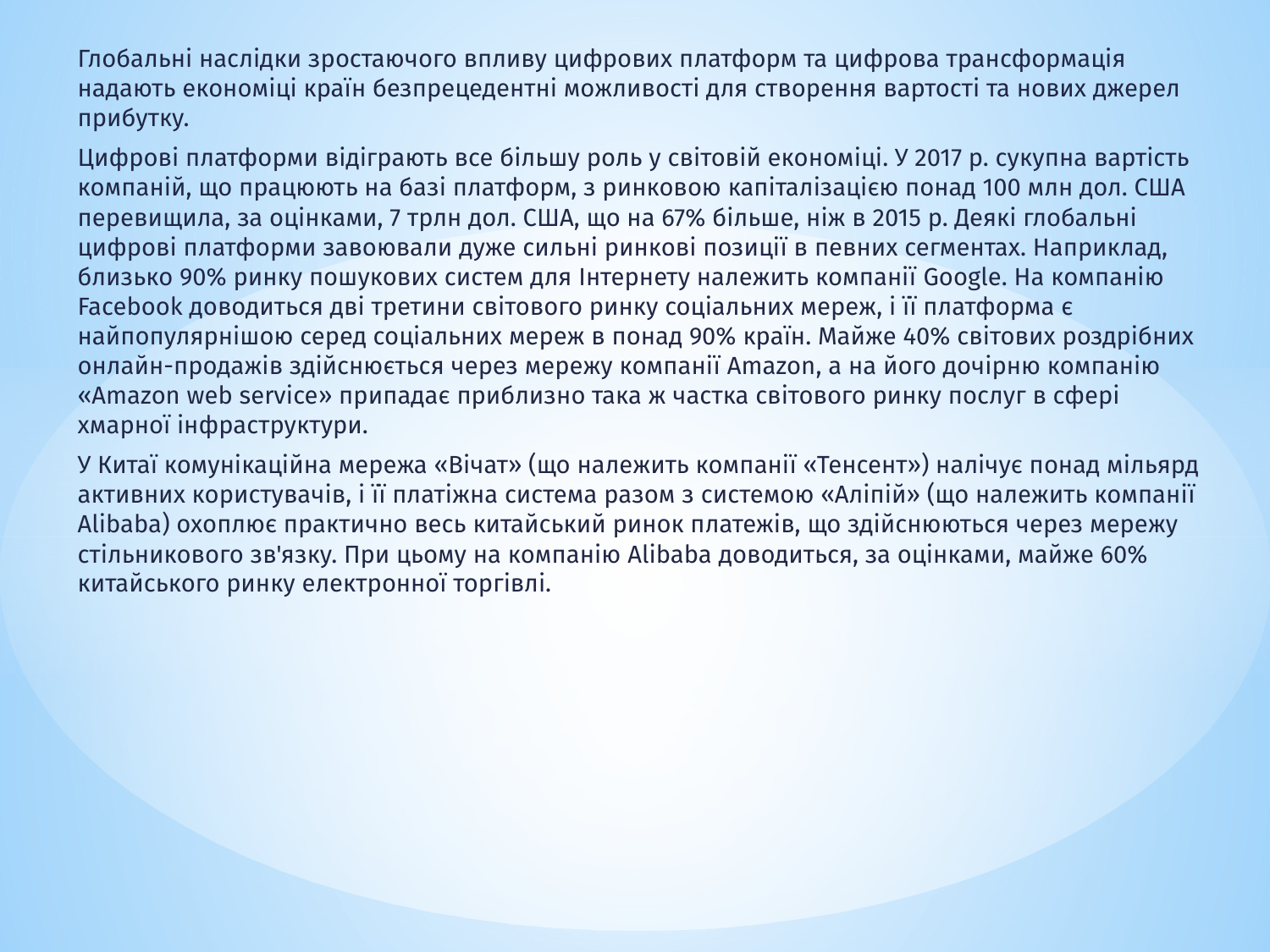

Глобальні наслідки зростаючого впливу цифрових платформ та цифрова трансформація надають економіці країн безпрецедентні можливості для створення вартості та нових джерел прибутку.
Цифрові платформи відіграють все більшу роль у світовій економіці. У 2017 р. сукупна вартість компаній, що працюють на базі платформ, з ринковою капіталізацією понад 100 млн дол. США перевищила, за оцінками, 7 трлн дол. США, що на 67% більше, ніж в 2015 р. Деякі глобальні цифрові платформи завоювали дуже сильні ринкові позиції в певних сегментах. Наприклад, близько 90% ринку пошукових систем для Інтернету належить компанії Google. На компанію Facebook доводиться дві третини світового ринку соціальних мереж, і її платформа є найпопулярнішою серед соціальних мереж в понад 90% країн. Майже 40% світових роздрібних онлайн-продажів здійснюється через мережу компанії Amazon, а на його дочірню компанію «Аmazon web service» припадає приблизно така ж частка світового ринку послуг в сфері хмарної інфраструктури.
У Китаї комунікаційна мережа «Вічат» (що належить компанії «Тенсент») налічує понад мільярд активних користувачів, і її платіжна система разом з системою «Аліпій» (що належить компанії Alibaba) охоплює практично весь китайський ринок платежів, що здійснюються через мережу стільникового зв'язку. При цьому на компанію Alibaba доводиться, за оцінками, майже 60% китайського ринку електронної торгівлі.